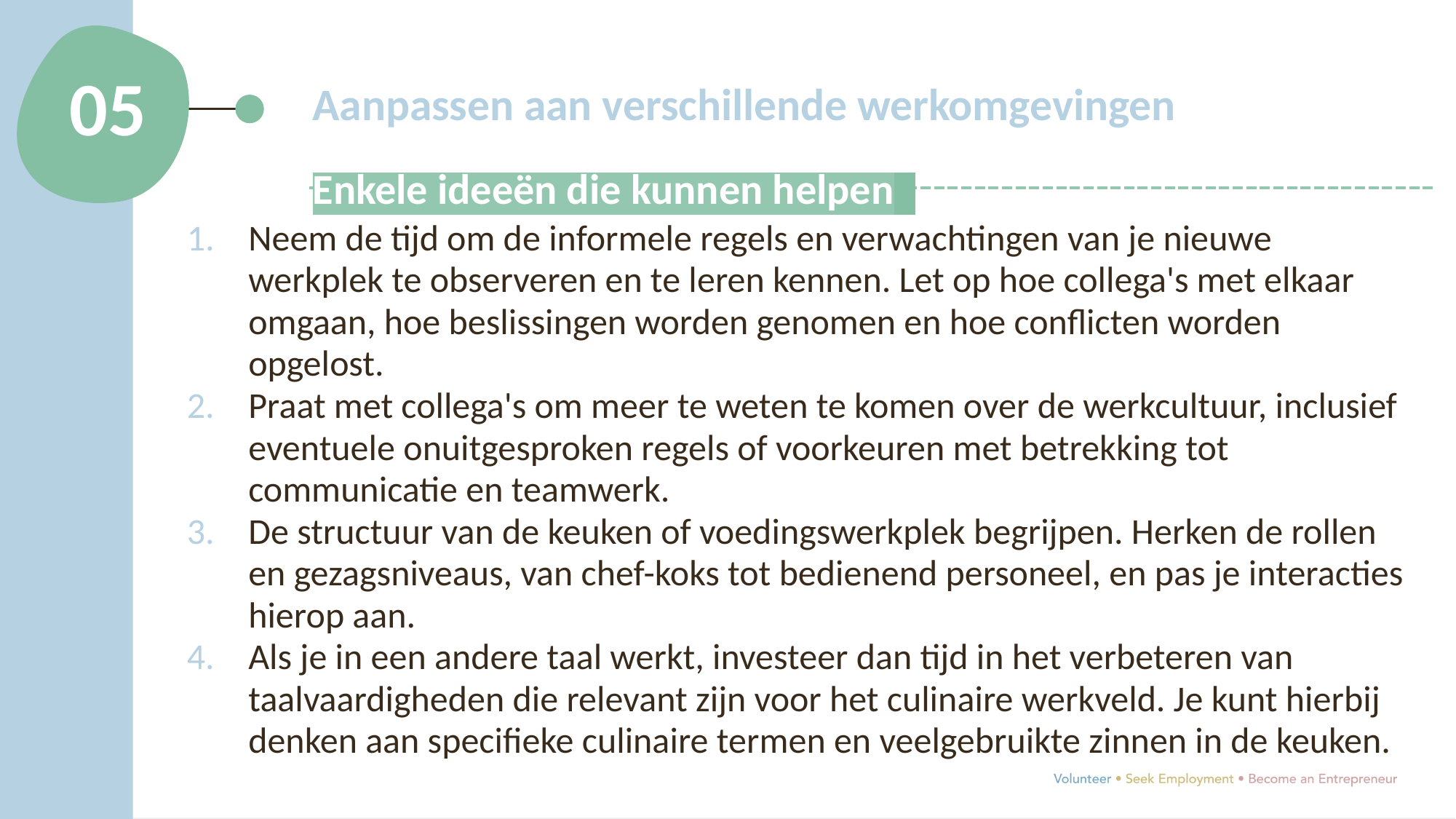

05
Aanpassen aan verschillende werkomgevingen

Enkele ideeën die kunnen helpen:
Neem de tijd om de informele regels en verwachtingen van je nieuwe werkplek te observeren en te leren kennen. Let op hoe collega's met elkaar omgaan, hoe beslissingen worden genomen en hoe conflicten worden opgelost.
Praat met collega's om meer te weten te komen over de werkcultuur, inclusief eventuele onuitgesproken regels of voorkeuren met betrekking tot communicatie en teamwerk.
De structuur van de keuken of voedingswerkplek begrijpen. Herken de rollen en gezagsniveaus, van chef-koks tot bedienend personeel, en pas je interacties hierop aan.
Als je in een andere taal werkt, investeer dan tijd in het verbeteren van taalvaardigheden die relevant zijn voor het culinaire werkveld. Je kunt hierbij denken aan specifieke culinaire termen en veelgebruikte zinnen in de keuken.